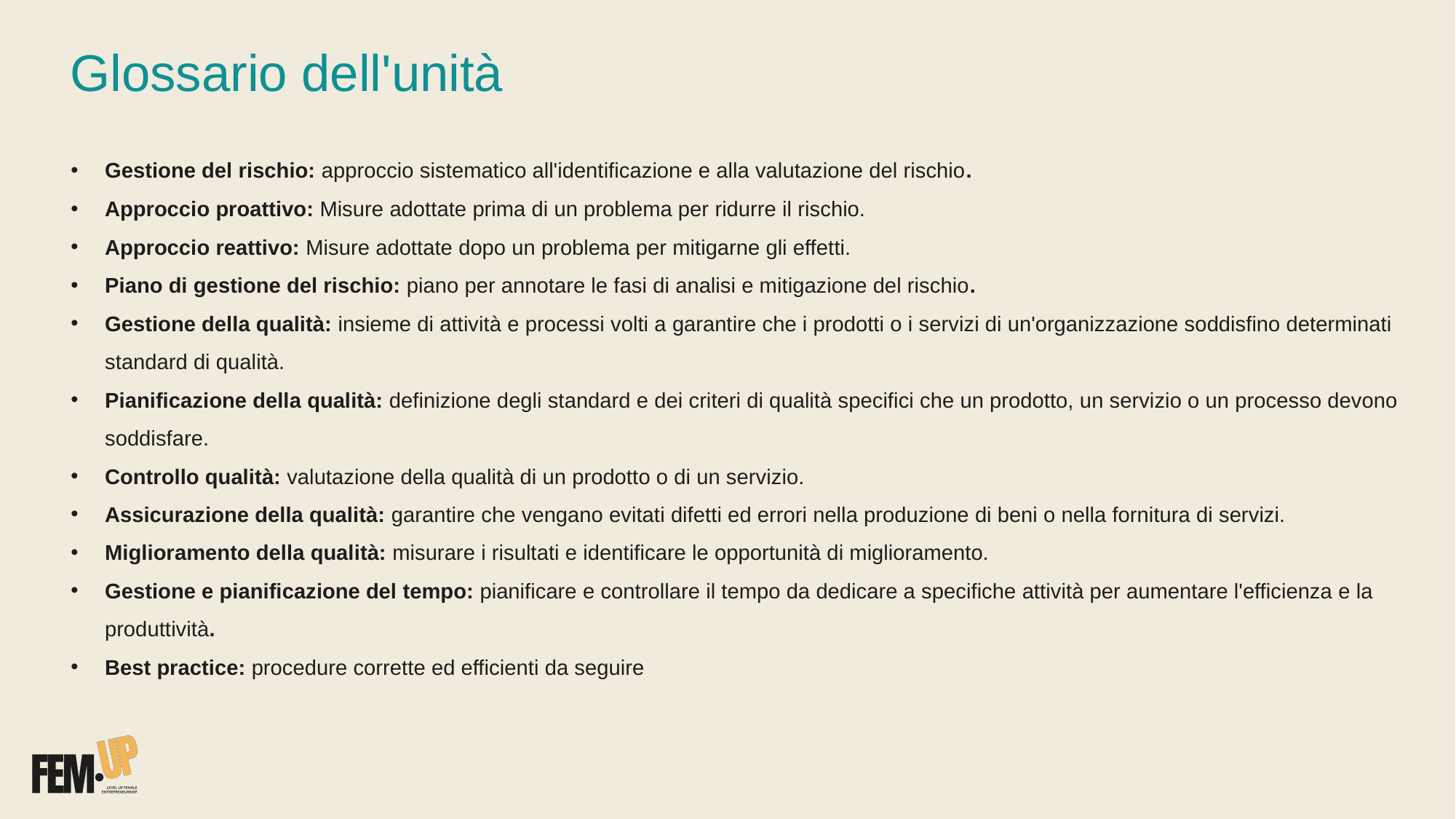

Glossario dell'unità
Gestione del rischio: approccio sistematico all'identificazione e alla valutazione del rischio.
Approccio proattivo: Misure adottate prima di un problema per ridurre il rischio.
Approccio reattivo: Misure adottate dopo un problema per mitigarne gli effetti.
Piano di gestione del rischio: piano per annotare le fasi di analisi e mitigazione del rischio.
Gestione della qualità: insieme di attività e processi volti a garantire che i prodotti o i servizi di un'organizzazione soddisfino determinati standard di qualità.
Pianificazione della qualità: definizione degli standard e dei criteri di qualità specifici che un prodotto, un servizio o un processo devono soddisfare.
Controllo qualità: valutazione della qualità di un prodotto o di un servizio.
Assicurazione della qualità: garantire che vengano evitati difetti ed errori nella produzione di beni o nella fornitura di servizi.
Miglioramento della qualità: misurare i risultati e identificare le opportunità di miglioramento.
Gestione e pianificazione del tempo: pianificare e controllare il tempo da dedicare a specifiche attività per aumentare l'efficienza e la produttività.
Best practice: procedure corrette ed efficienti da seguire